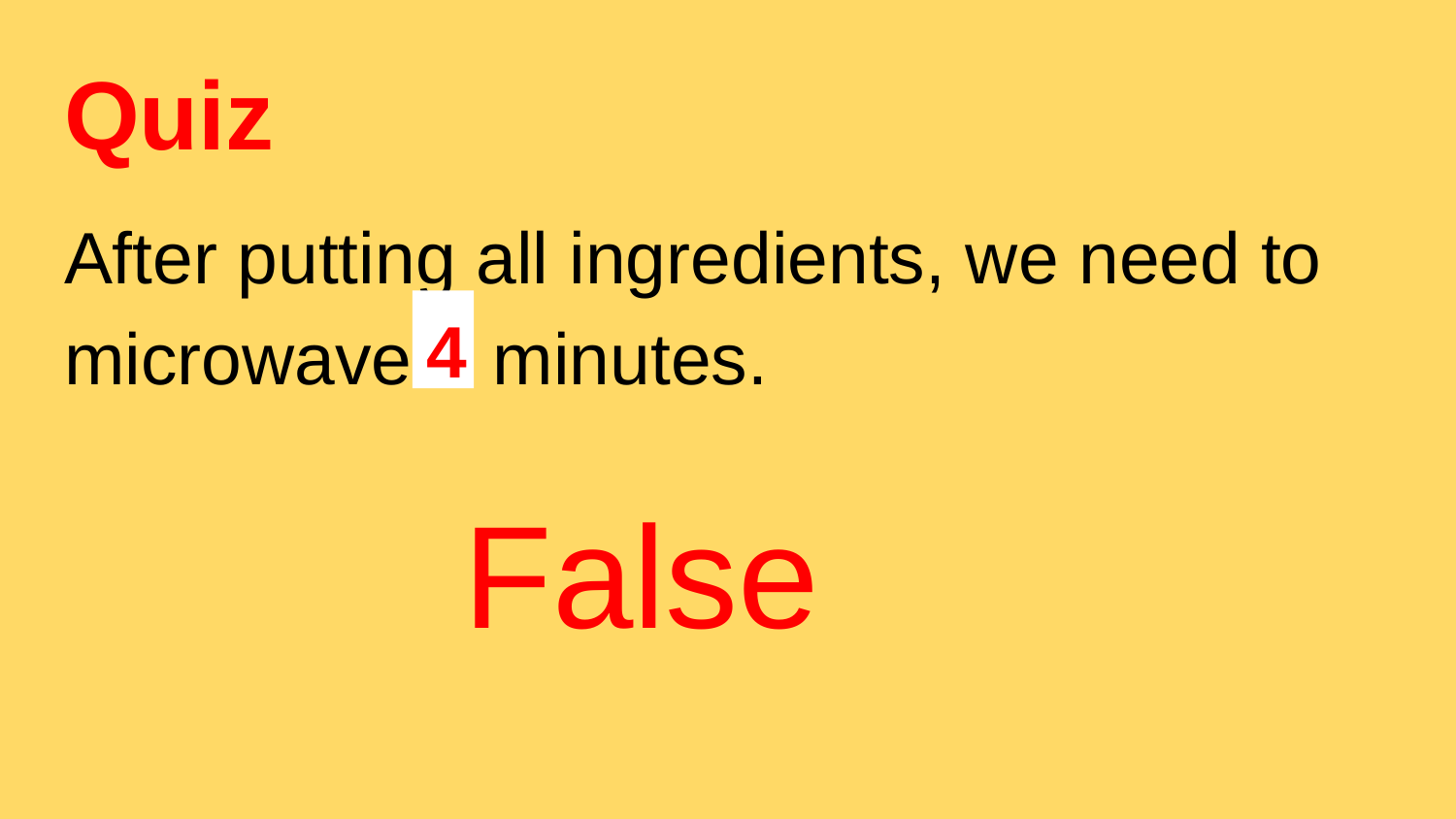

# Quiz
After putting all ingredients, we need to microwave 7 minutes.
4
    False